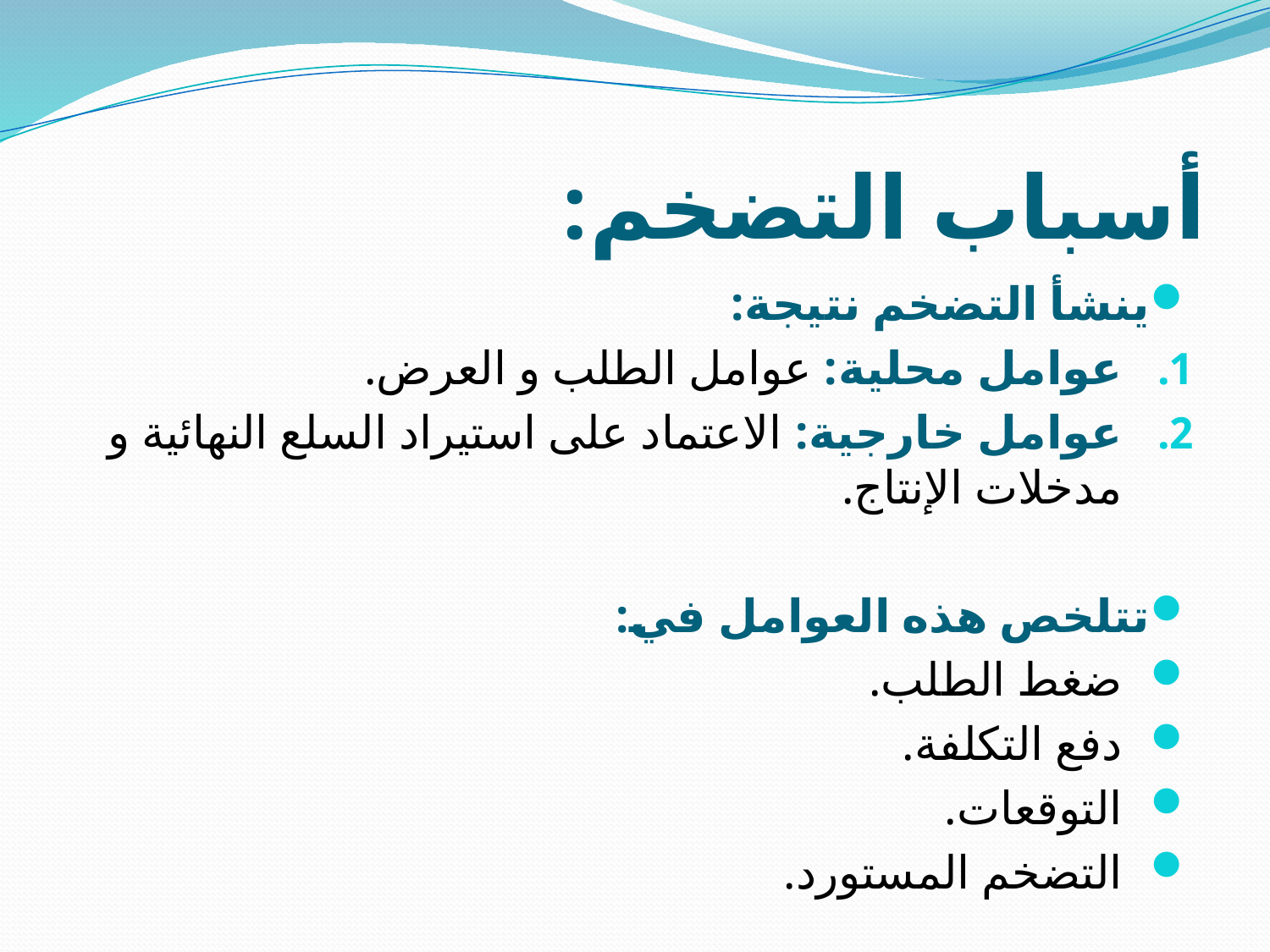

# أسباب التضخم:
ينشأ التضخم نتيجة:
عوامل محلية: عوامل الطلب و العرض.
عوامل خارجية: الاعتماد على استيراد السلع النهائية و مدخلات الإنتاج.

تتلخص هذه العوامل في:
ضغط الطلب.
دفع التكلفة.
التوقعات.
التضخم المستورد.